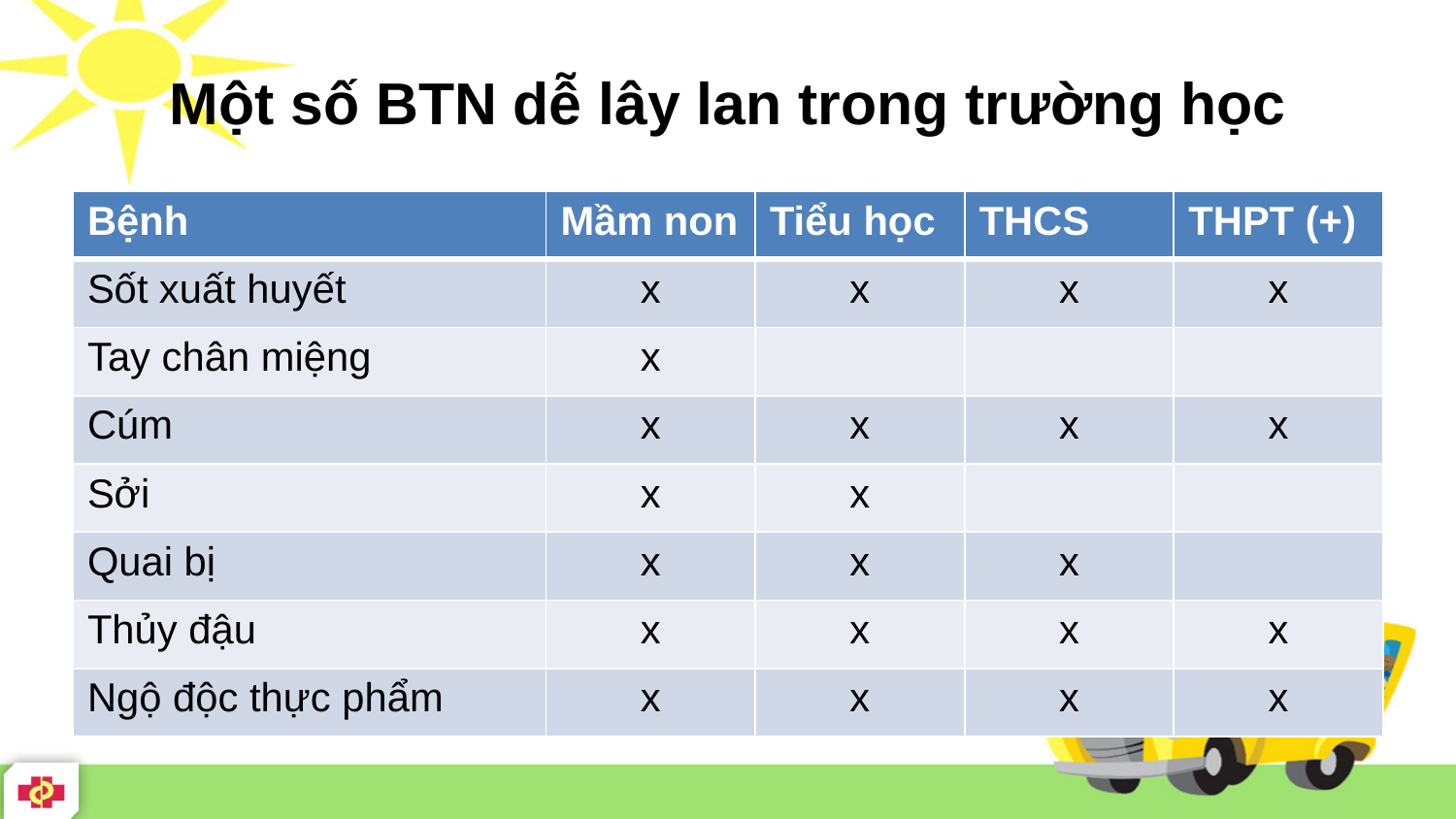

# Một số BTN dễ lây lan trong trường học
| Bệnh | Mầm non | Tiểu học | THCS | THPT (+) |
| --- | --- | --- | --- | --- |
| Sốt xuất huyết | x | x | x | x |
| Tay chân miệng | x |  |  |  |
| Cúm | x | x | x | x |
| Sởi | x | x |  |  |
| Quai bị | x | x | x |  |
| Thủy đậu | x | x | x | x |
| Ngộ độc thực phẩm | x | x | x | x |